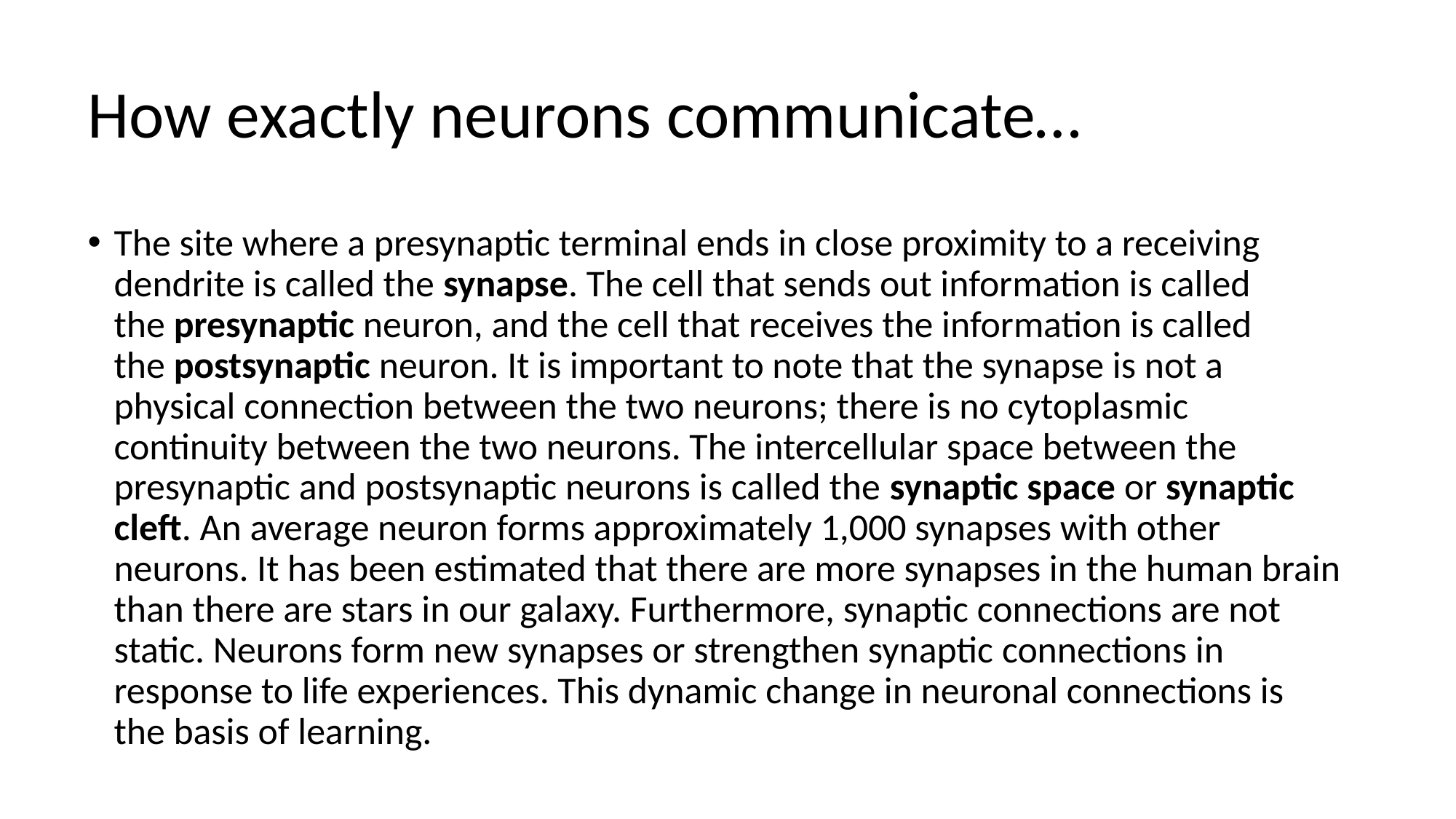

# How exactly neurons communicate…
The site where a presynaptic terminal ends in close proximity to a receiving dendrite is called the synapse. The cell that sends out information is called the presynaptic neuron, and the cell that receives the information is called the postsynaptic neuron. It is important to note that the synapse is not a physical connection between the two neurons; there is no cytoplasmic continuity between the two neurons. The intercellular space between the presynaptic and postsynaptic neurons is called the synaptic space or synaptic cleft. An average neuron forms approximately 1,000 synapses with other neurons. It has been estimated that there are more synapses in the human brain than there are stars in our galaxy. Furthermore, synaptic connections are not static. Neurons form new synapses or strengthen synaptic connections in response to life experiences. This dynamic change in neuronal connections is the basis of learning.